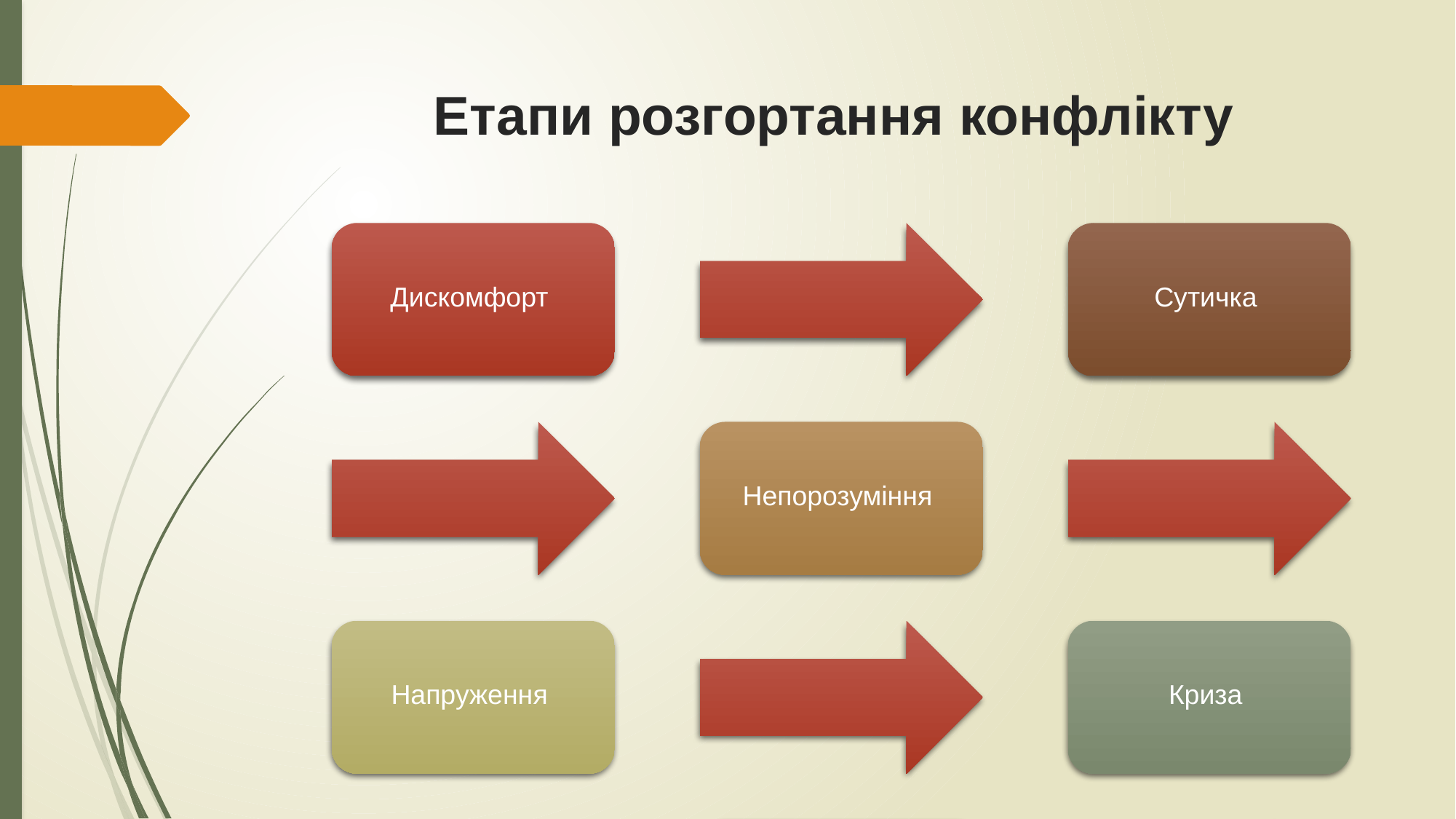

# Етапи розгортання конфлікту
Дискомфорт
Сутичка
Непорозуміння
Напруження
Криза
Конфлікт